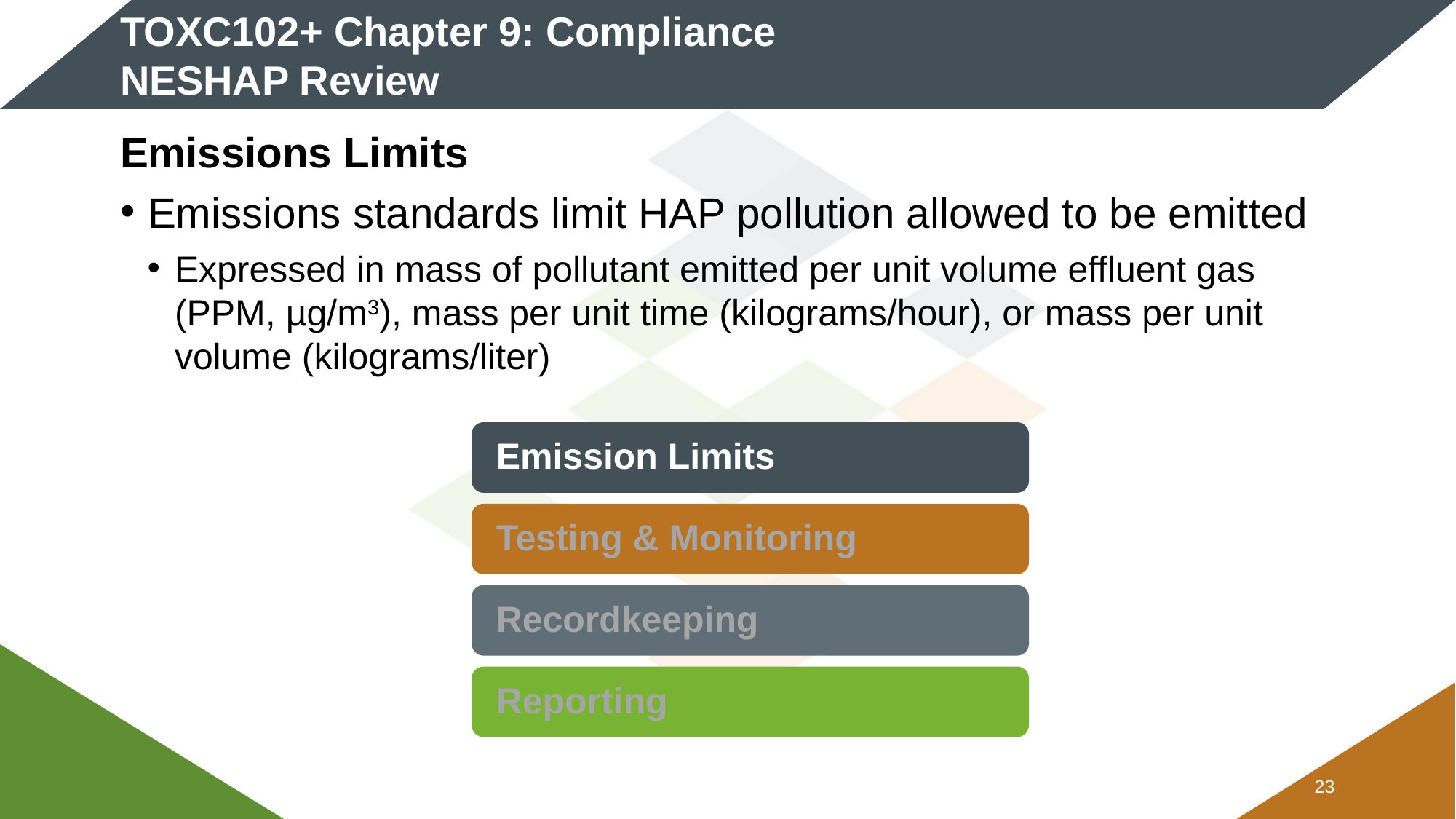

# TOXC102+ Chapter 9: Compliance NESHAP Review
Emissions Limits
Emissions standards limit HAP pollution allowed to be emitted
Expressed in mass of pollutant emitted per unit volume effluent gas (PPM, µg/m3), mass per unit time (kilograms/hour), or mass per unit volume (kilograms/liter)
Emission Limits
Testing & Monitoring
Recordkeeping
Reporting
23